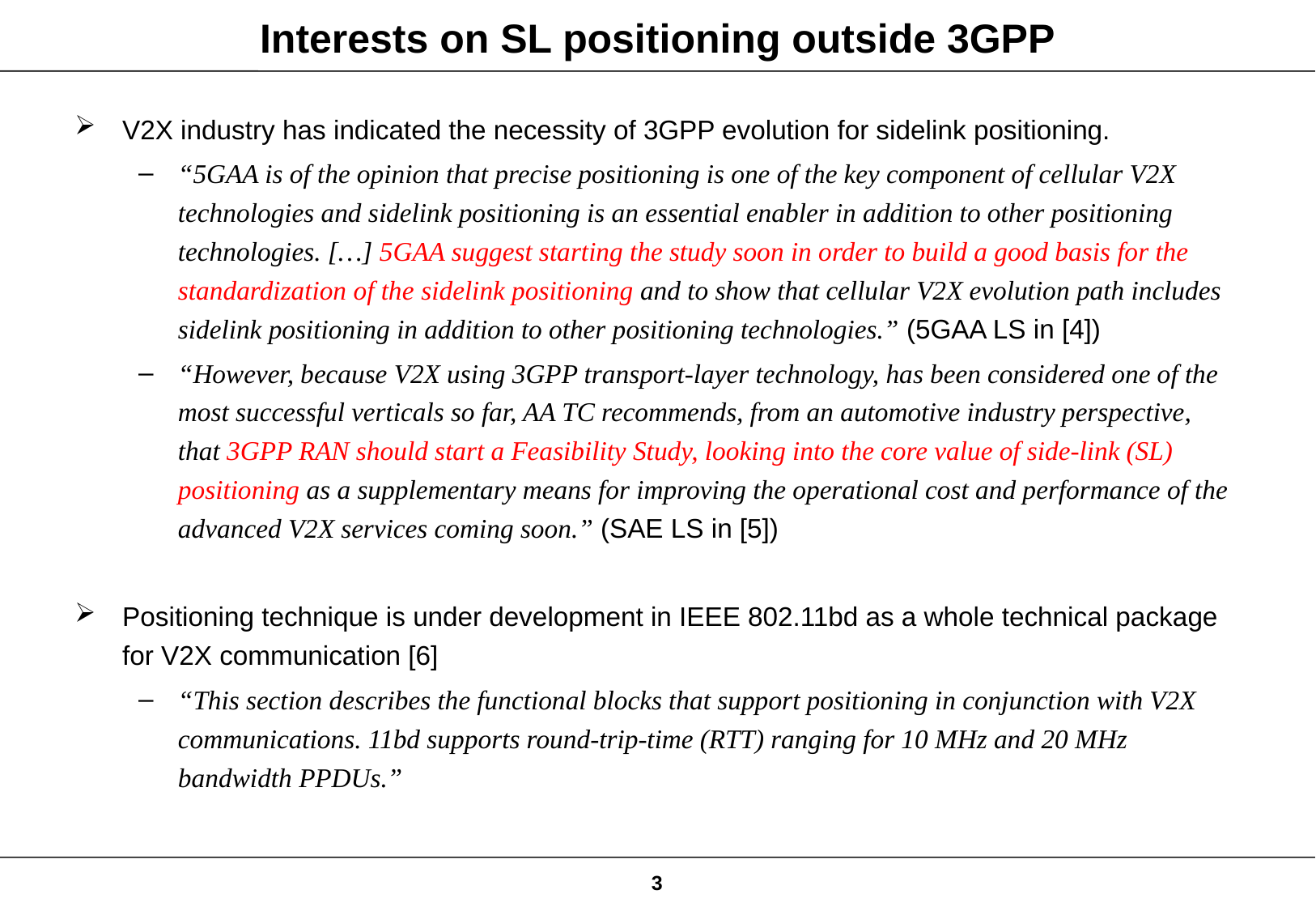

# Interests on SL positioning outside 3GPP
V2X industry has indicated the necessity of 3GPP evolution for sidelink positioning.
“5GAA is of the opinion that precise positioning is one of the key component of cellular V2X technologies and sidelink positioning is an essential enabler in addition to other positioning technologies. […] 5GAA suggest starting the study soon in order to build a good basis for the standardization of the sidelink positioning and to show that cellular V2X evolution path includes sidelink positioning in addition to other positioning technologies.” (5GAA LS in [4])
“However, because V2X using 3GPP transport-layer technology, has been considered one of the most successful verticals so far, AA TC recommends, from an automotive industry perspective, that 3GPP RAN should start a Feasibility Study, looking into the core value of side-link (SL) positioning as a supplementary means for improving the operational cost and performance of the advanced V2X services coming soon.” (SAE LS in [5])

Positioning technique is under development in IEEE 802.11bd as a whole technical package for V2X communication [6]
“This section describes the functional blocks that support positioning in conjunction with V2X communications. 11bd supports round-trip-time (RTT) ranging for 10 MHz and 20 MHz bandwidth PPDUs.”
3